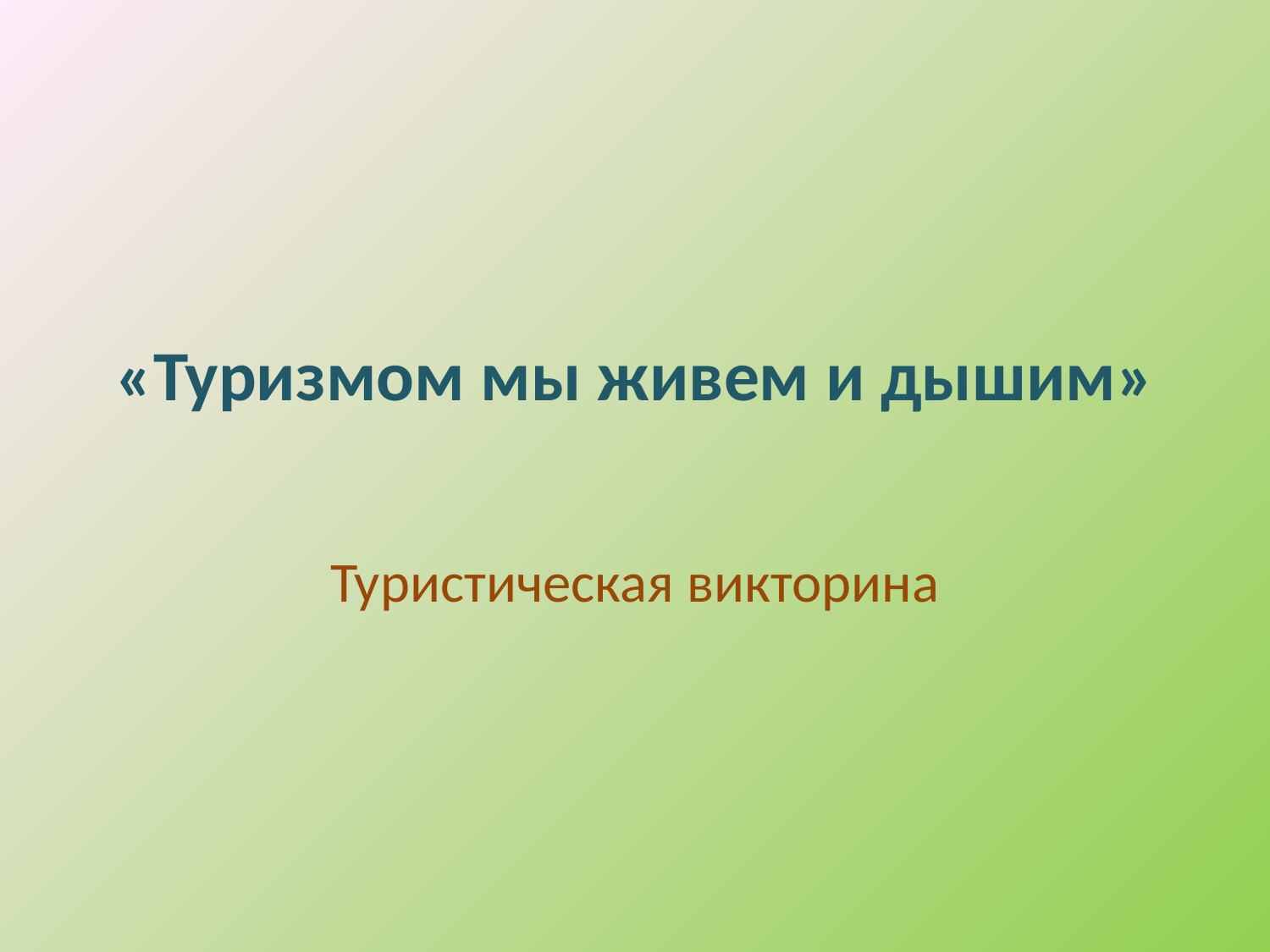

# «Туризмом мы живем и дышим»
Туристическая викторина